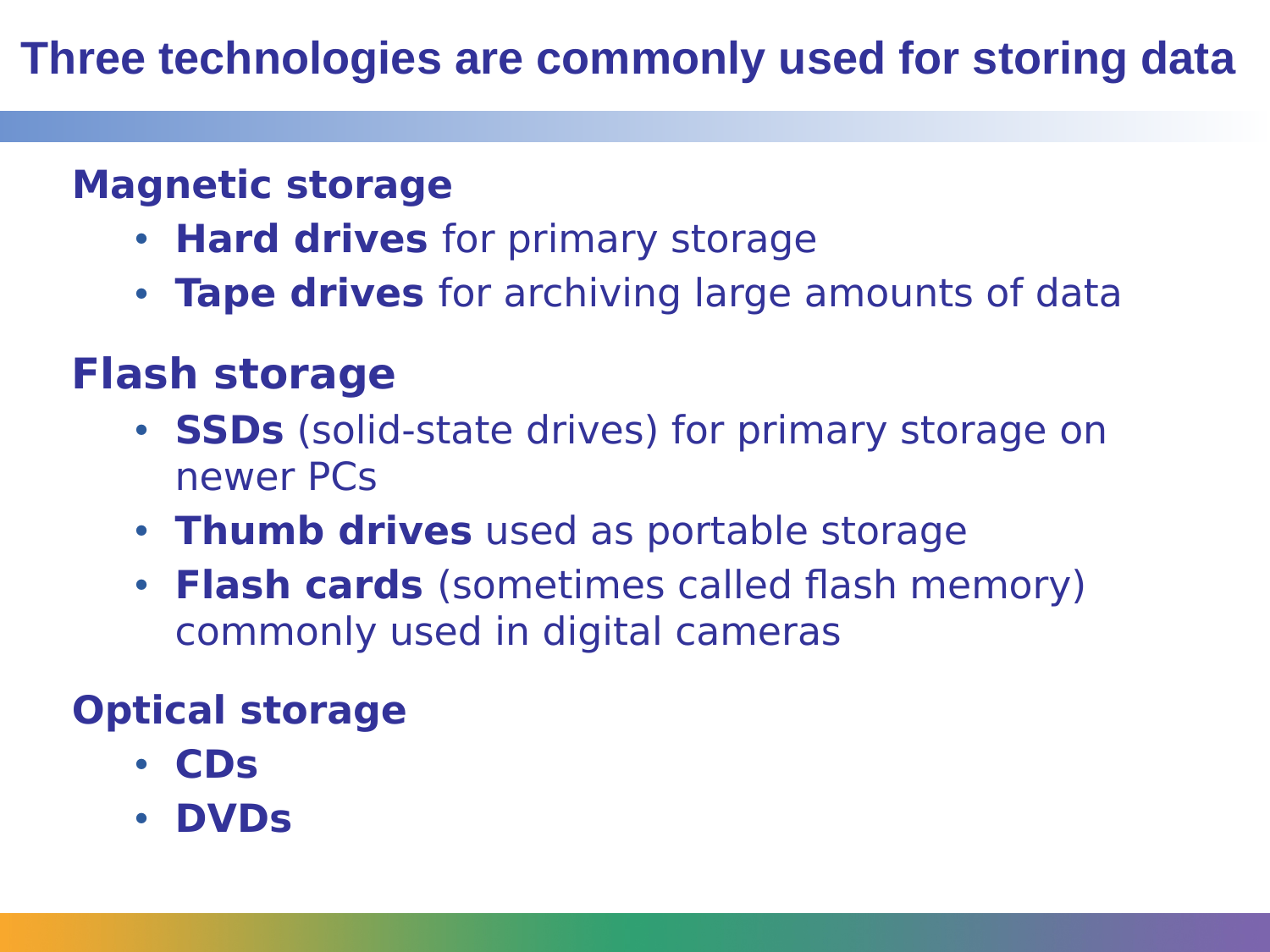

# Three technologies are commonly used for storing data
Magnetic storage
Hard drives for primary storage
Tape drives for archiving large amounts of data
Flash storage
SSDs (solid-state drives) for primary storage on newer PCs
Thumb drives used as portable storage
Flash cards (sometimes called flash memory) commonly used in digital cameras
Optical storage
CDs
DVDs